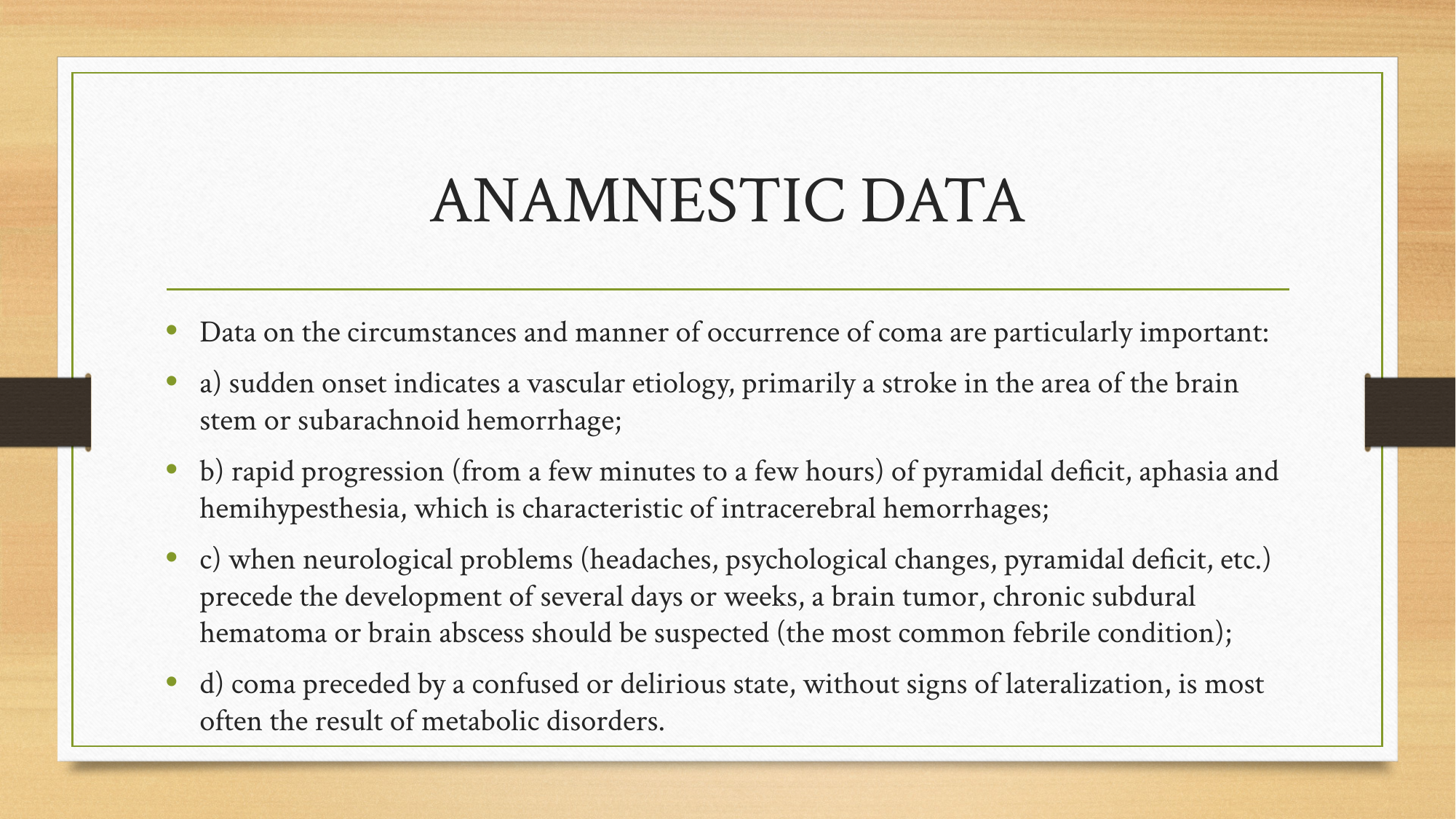

# ANAMNESTIC DATA
Data on the circumstances and manner of occurrence of coma are particularly important:
a) sudden onset indicates a vascular etiology, primarily a stroke in the area of ​​the brain stem or subarachnoid hemorrhage;
b) rapid progression (from a few minutes to a few hours) of pyramidal deficit, aphasia and hemihypesthesia, which is characteristic of intracerebral hemorrhages;
c) when neurological problems (headaches, psychological changes, pyramidal deficit, etc.) precede the development of several days or weeks, a brain tumor, chronic subdural hematoma or brain abscess should be suspected (the most common febrile condition);
d) coma preceded by a confused or delirious state, without signs of lateralization, is most often the result of metabolic disorders.